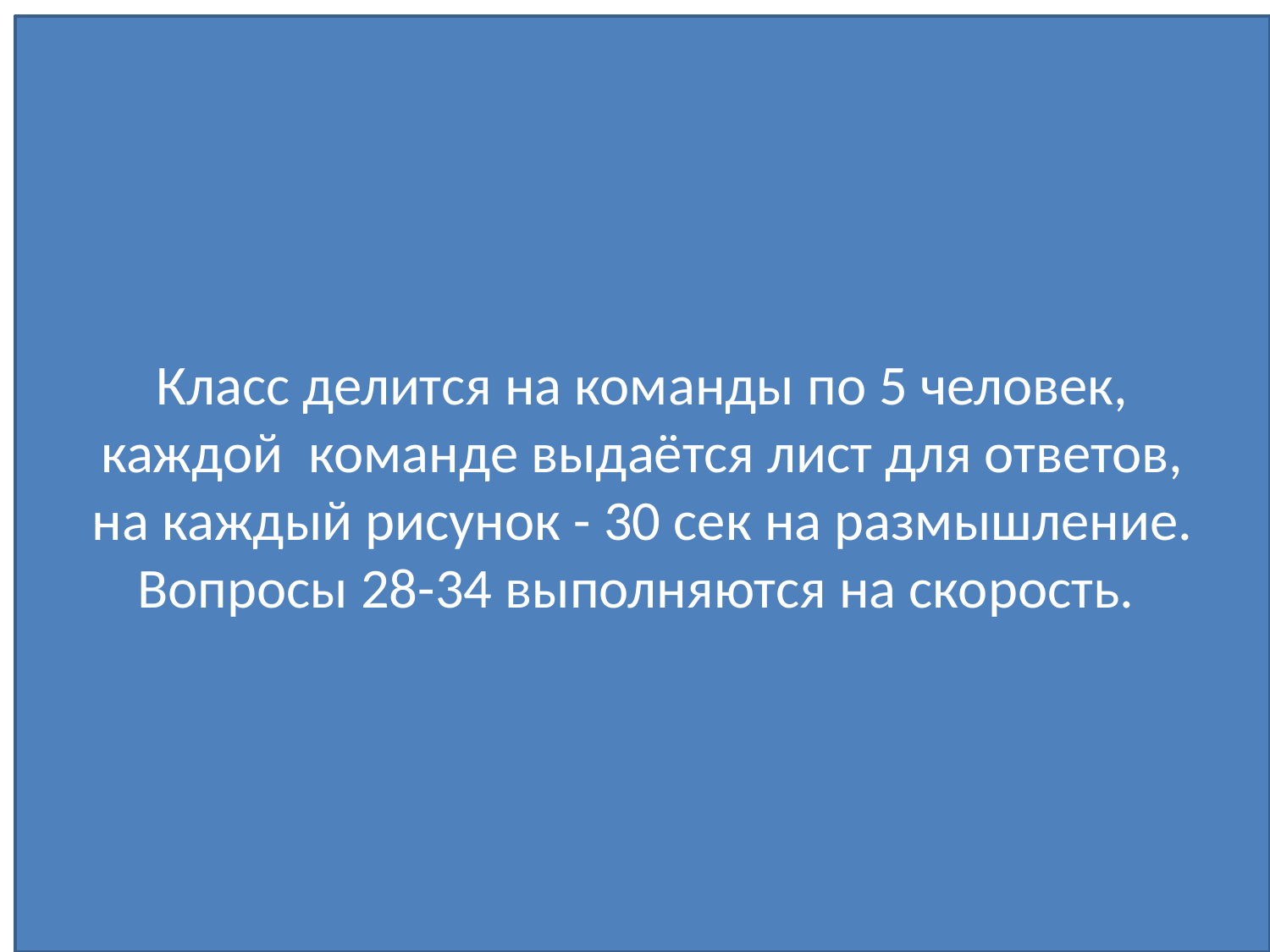

Класс делится на команды по 5 человек,
 каждой  команде выдаётся лист для ответов,
на каждый рисунок - 30 сек на размышление.
Вопросы 28-34 выполняются на скорость.